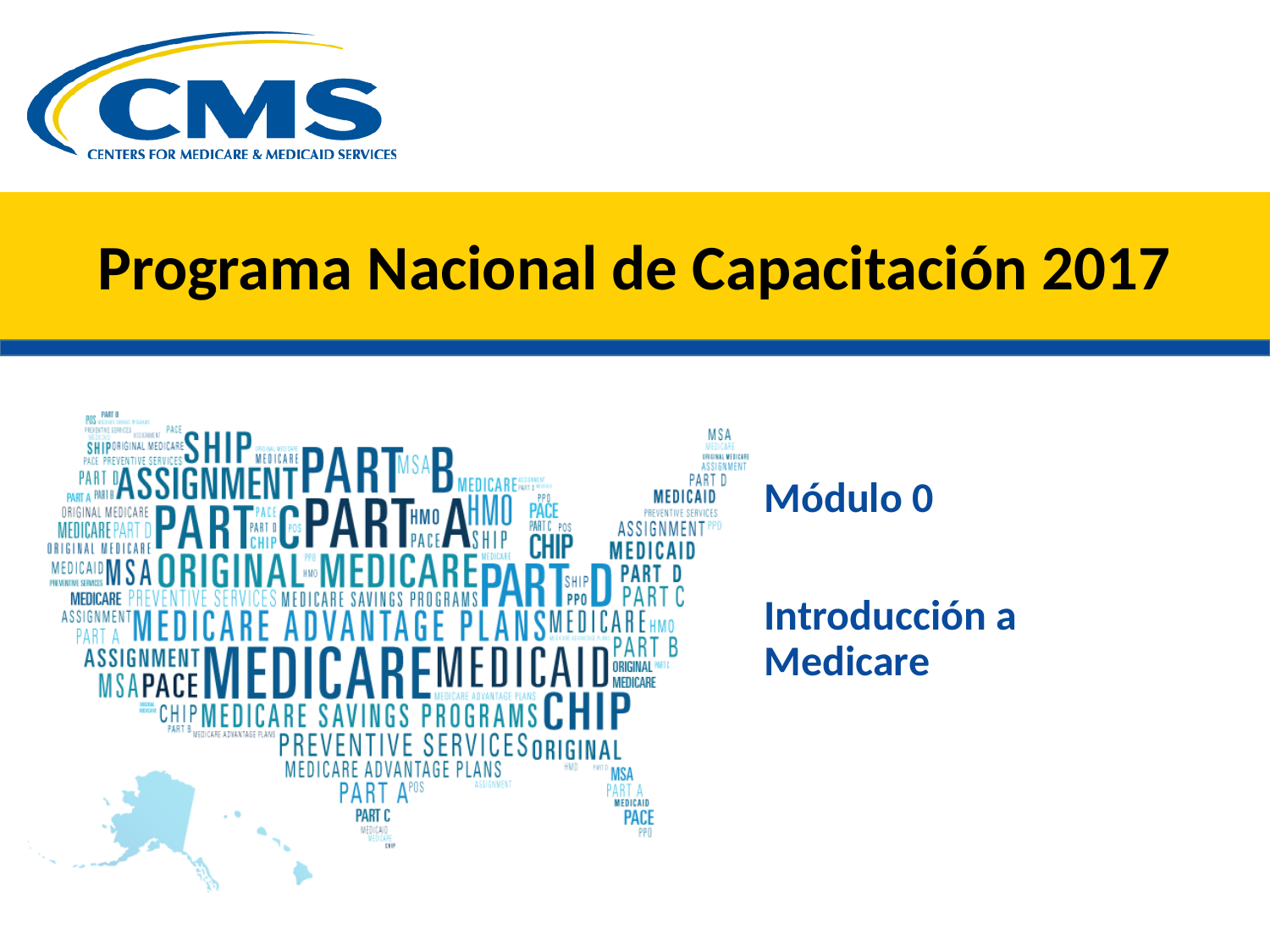

#
Programa Nacional de Capacitación 2017

Módulo 0

Introducción a Medicare